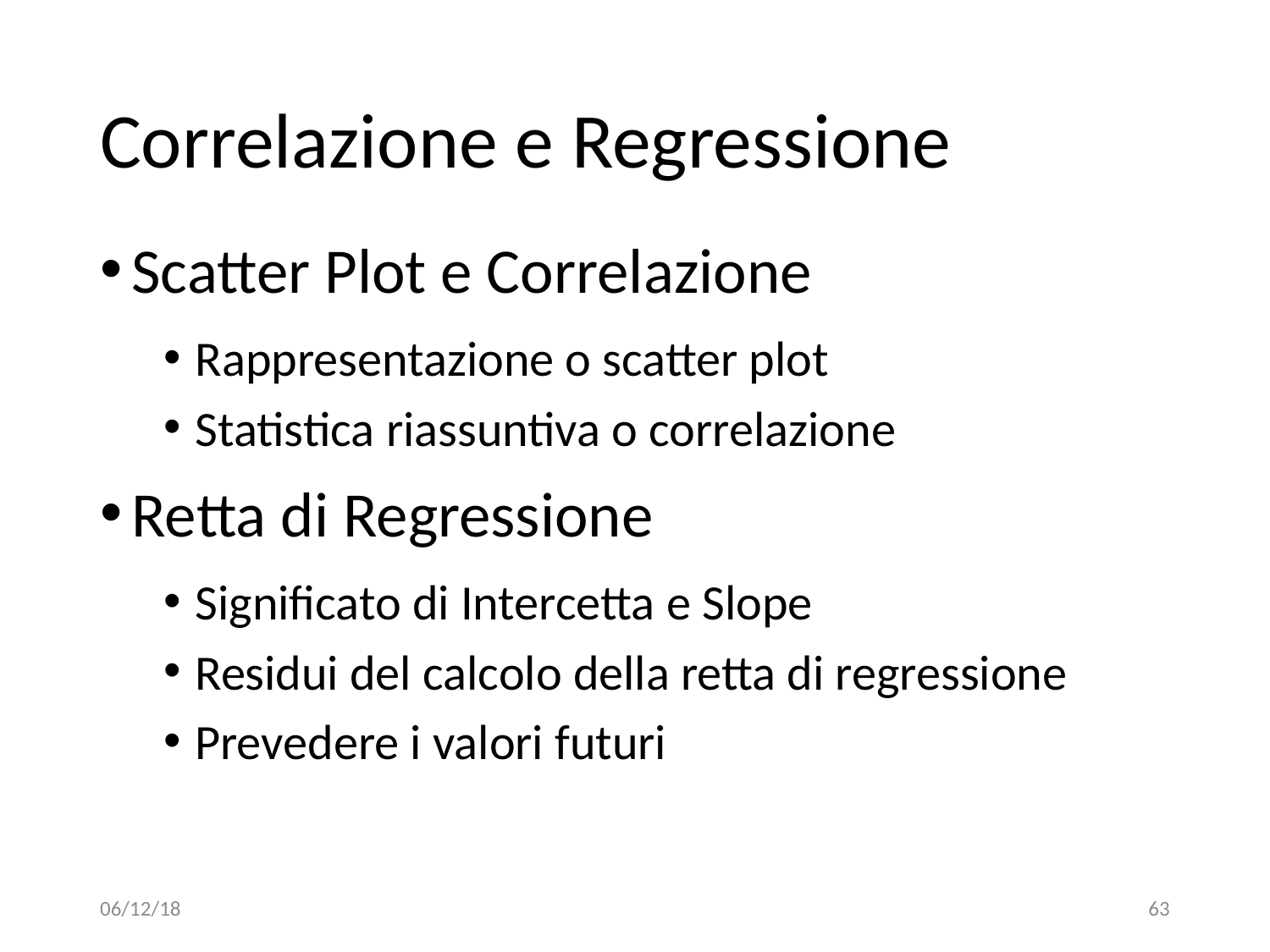

# Correlazione e Regressione
Scatter Plot e Correlazione
Rappresentazione o scatter plot
Statistica riassuntiva o correlazione
Retta di Regressione
Significato di Intercetta e Slope
Residui del calcolo della retta di regressione
Prevedere i valori futuri
06/12/18
63